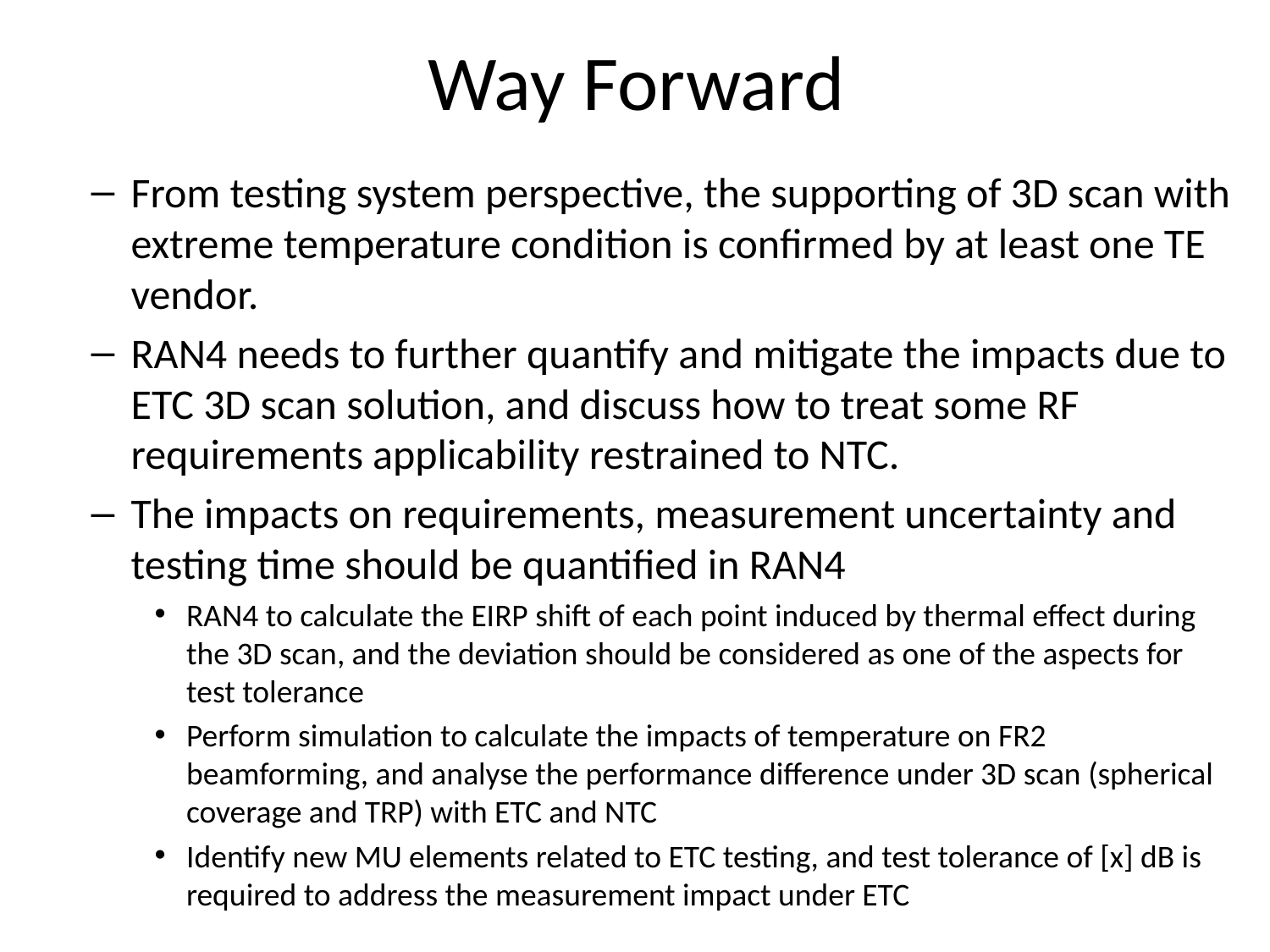

# Way Forward
From testing system perspective, the supporting of 3D scan with extreme temperature condition is confirmed by at least one TE vendor.
RAN4 needs to further quantify and mitigate the impacts due to ETC 3D scan solution, and discuss how to treat some RF requirements applicability restrained to NTC.
The impacts on requirements, measurement uncertainty and testing time should be quantified in RAN4
RAN4 to calculate the EIRP shift of each point induced by thermal effect during the 3D scan, and the deviation should be considered as one of the aspects for test tolerance
Perform simulation to calculate the impacts of temperature on FR2 beamforming, and analyse the performance difference under 3D scan (spherical coverage and TRP) with ETC and NTC
Identify new MU elements related to ETC testing, and test tolerance of [x] dB is required to address the measurement impact under ETC